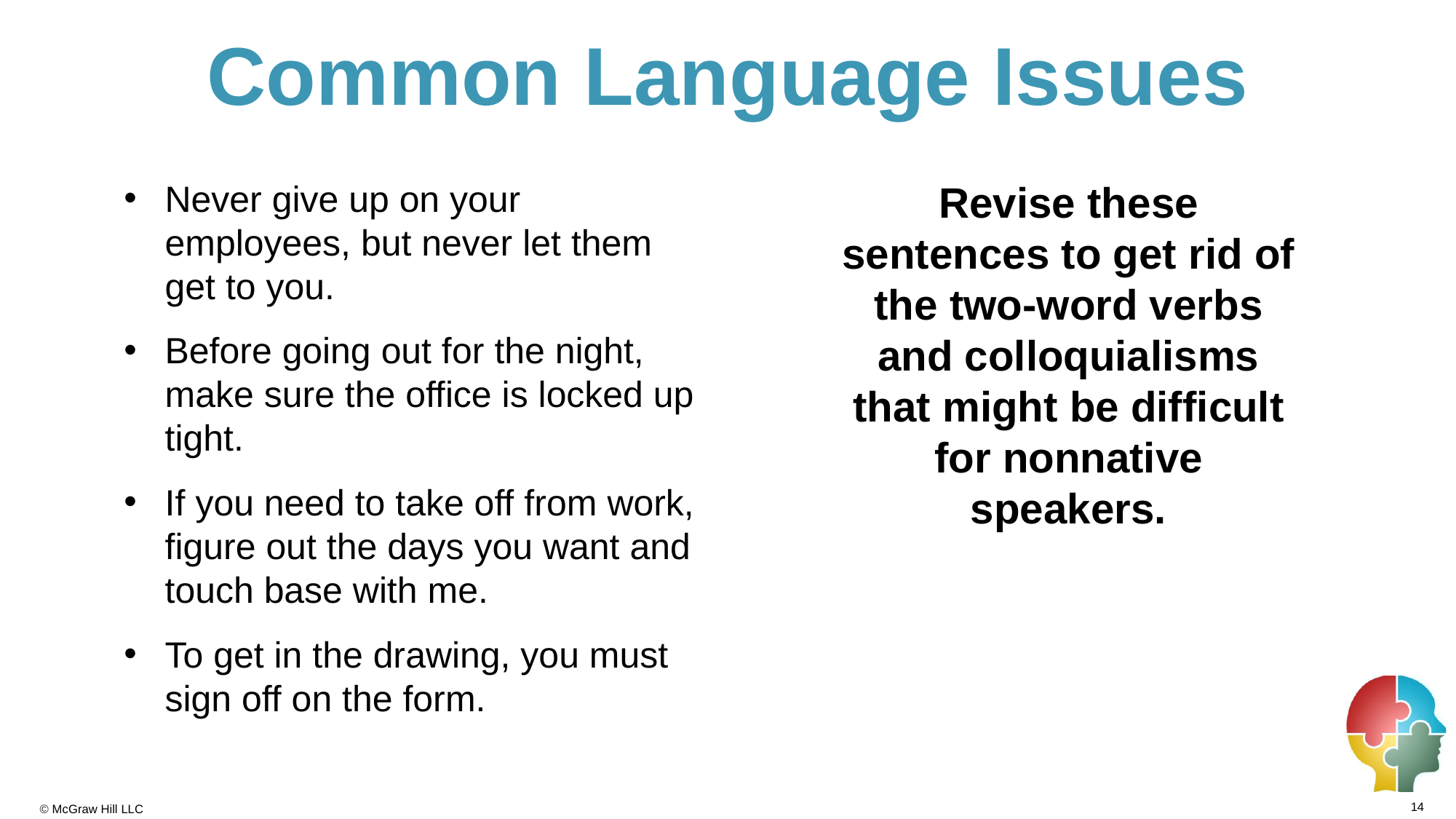

# Common Language Issues
Never give up on your employees, but never let them get to you.
Before going out for the night, make sure the office is locked up tight.
If you need to take off from work, figure out the days you want and touch base with me.
To get in the drawing, you must sign off on the form.
Revise these sentences to get rid of the two-word verbs and colloquialisms that might be difficult for nonnative speakers.
14